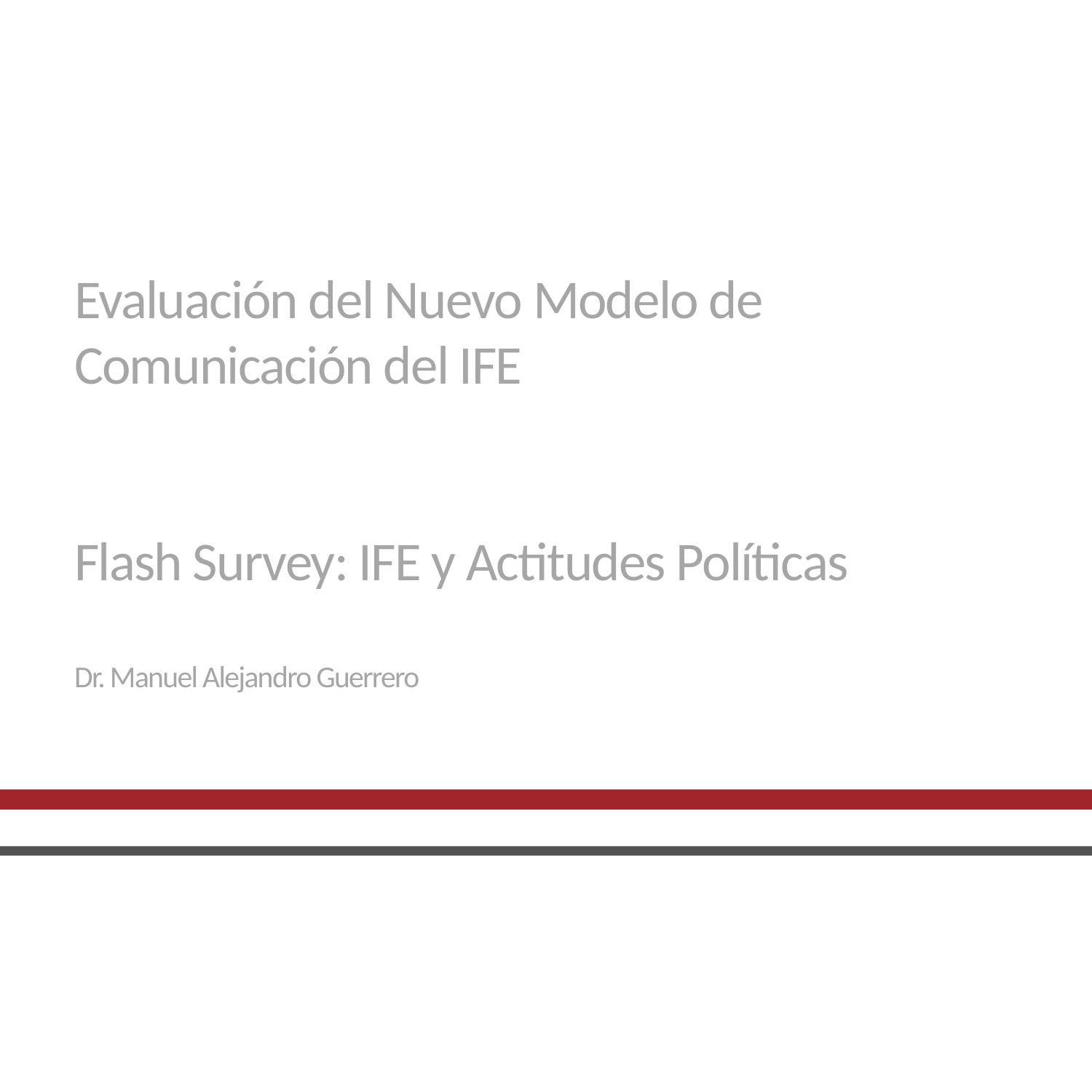

Evaluación del Nuevo Modelo de Comunicación del IFE

Flash Survey: IFE y Actitudes Políticas

Dr. Manuel Alejandro Guerrero